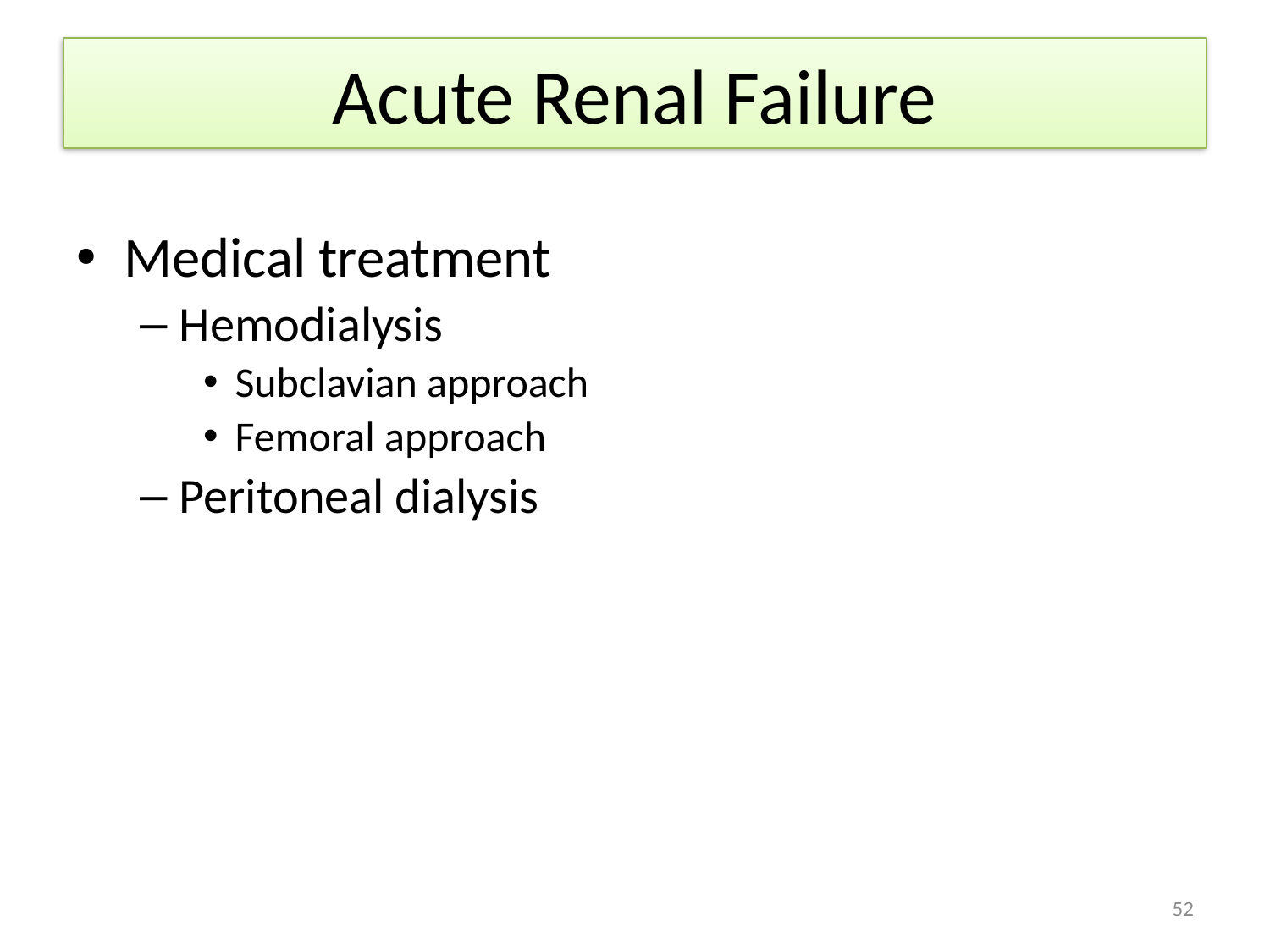

# Acute Renal Failure
Medical treatment
Hemodialysis
Subclavian approach
Femoral approach
Peritoneal dialysis
52